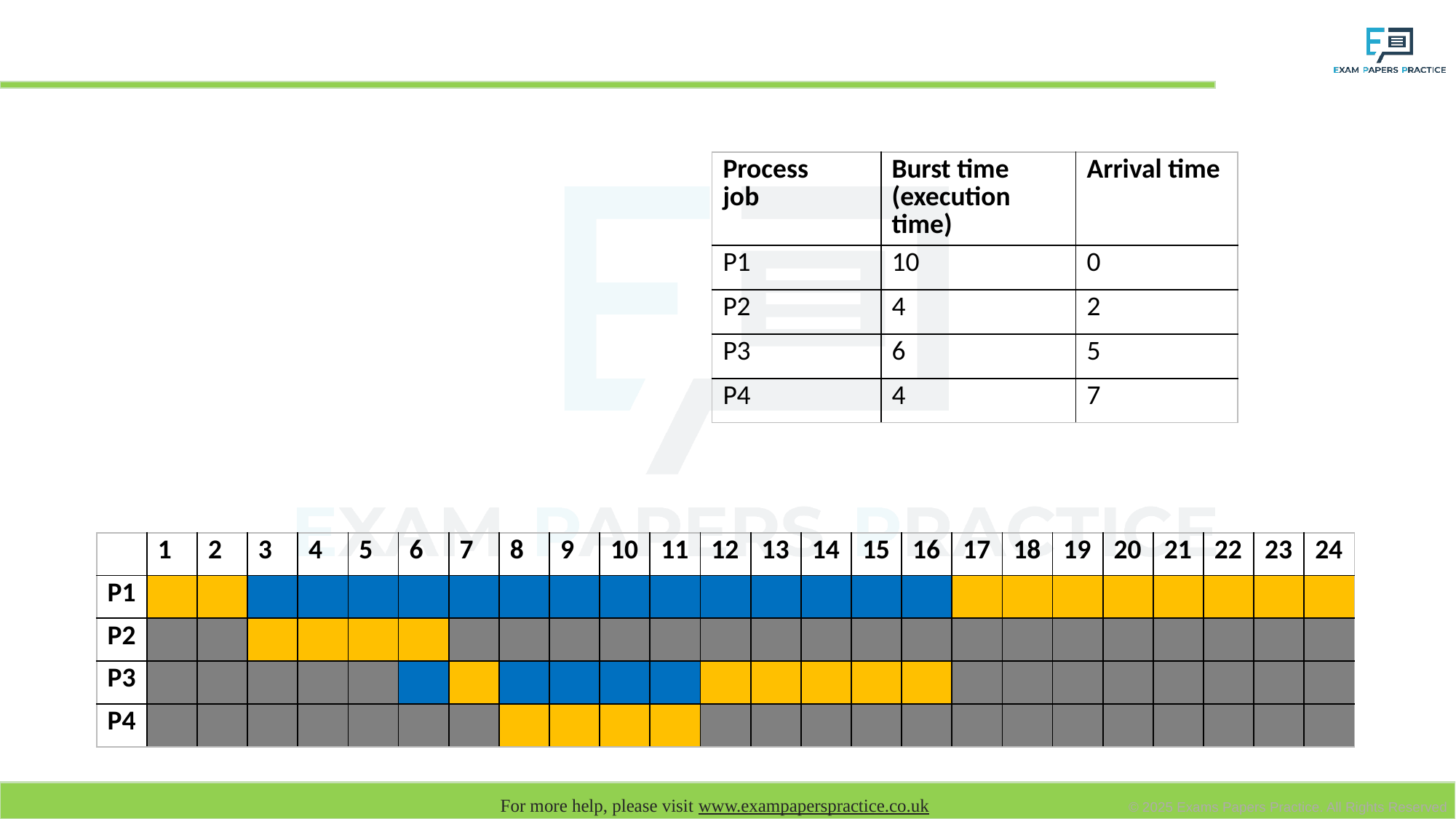

# Shortest remaining time first
| Process job | Burst time (execution time) | Arrival time |
| --- | --- | --- |
| P1 | 10 | 0 |
| P2 | 4 | 2 |
| P3 | 6 | 5 |
| P4 | 4 | 7 |
|  | 1 | 2 | 3 | 4 | 5 | 6 | 7 | 8 | 9 | 10 | 11 | 12 | 13 | 14 | 15 | 16 | 17 | 18 | 19 | 20 | 21 | 22 | 23 | 24 |
| --- | --- | --- | --- | --- | --- | --- | --- | --- | --- | --- | --- | --- | --- | --- | --- | --- | --- | --- | --- | --- | --- | --- | --- | --- |
| P1 |  |  |  |  |  |  |  |  |  |  |  |  |  |  |  |  |  |  |  |  |  |  |  |  |
| P2 |  |  |  |  |  |  |  |  |  |  |  |  |  |  |  |  |  |  |  |  |  |  |  |  |
| P3 |  |  |  |  |  |  |  |  |  |  |  |  |  |  |  |  |  |  |  |  |  |  |  |  |
| P4 |  |  |  |  |  |  |  |  |  |  |  |  |  |  |  |  |  |  |  |  |  |  |  |  |